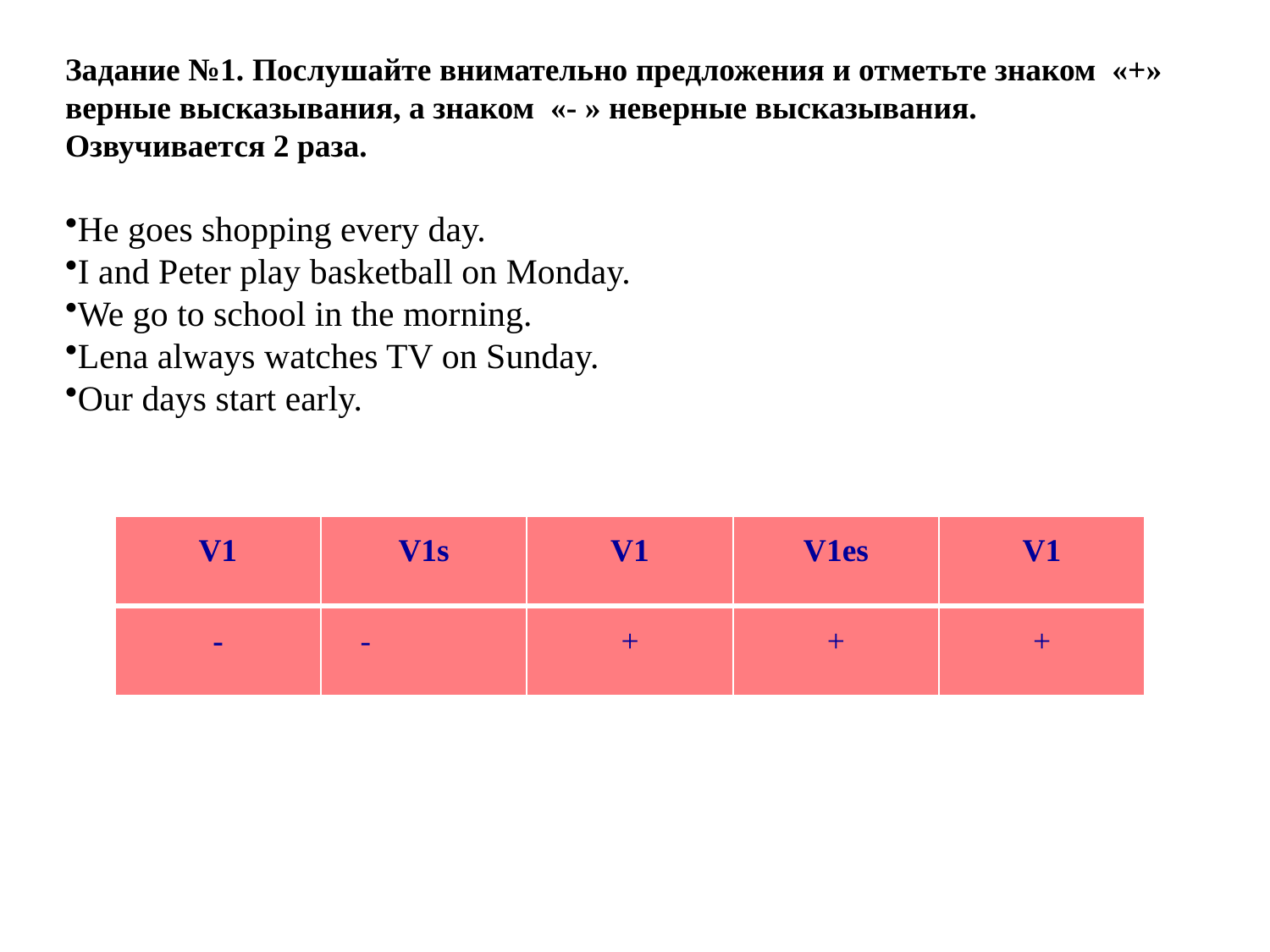

Задание №1. Послушайте внимательно предложения и отметьте знаком  «+» верные высказывания, а знаком  «- » неверные высказывания. Озвучивается 2 раза.

He goes shopping every day.
I and Peter play basketball on Monday.
We go to school in the morning.
Lena always watches TV on Sunday.
Our days start early.
| V1 | V1s | V1 | V1es | V1 |
| --- | --- | --- | --- | --- |
| - | - | + | + | + |